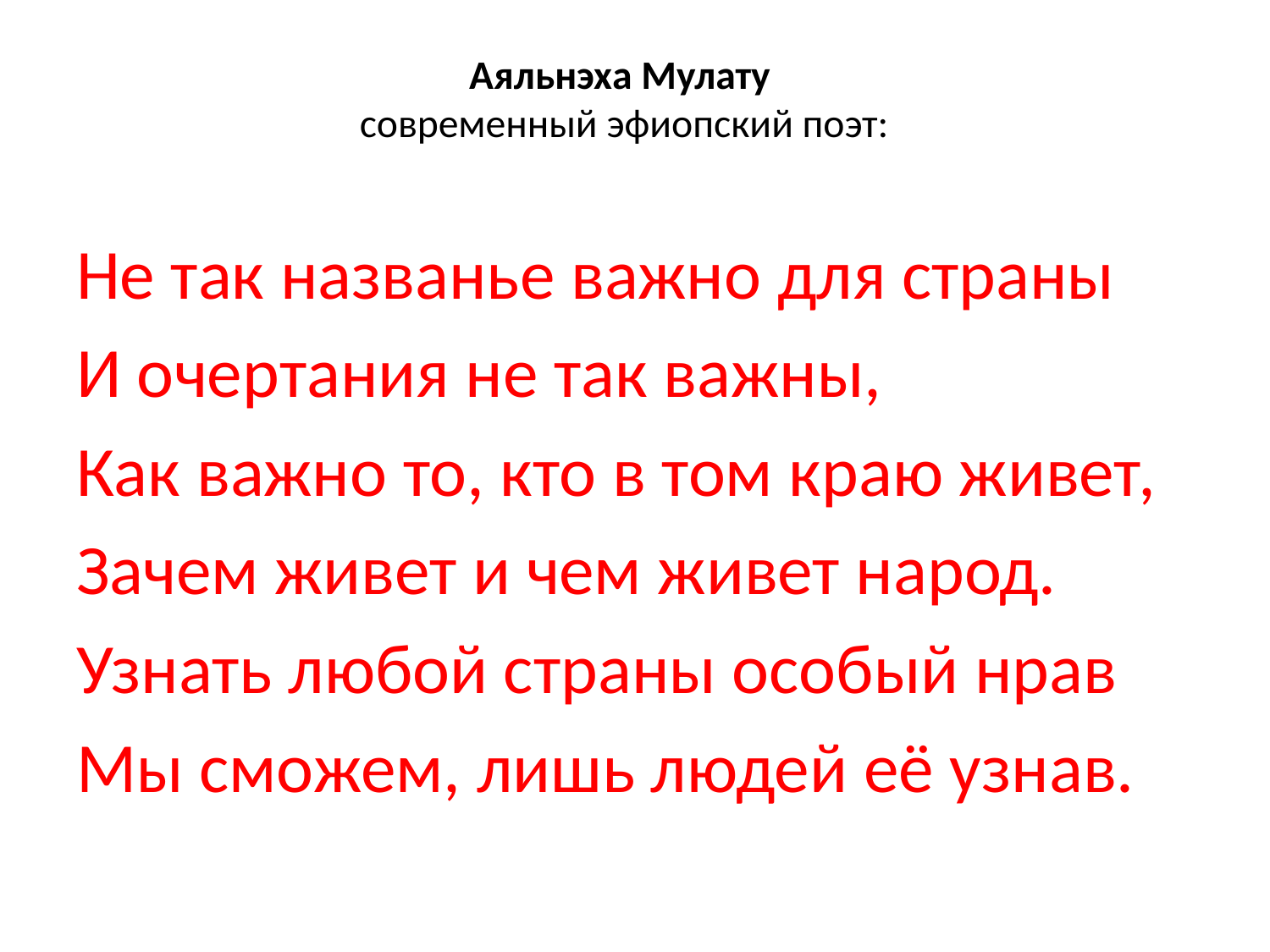

# Аяльнэха Мулату современный эфиопский поэт:
Не так названье важно для страны
И очертания не так важны,
Как важно то, кто в том краю живет,
Зачем живет и чем живет народ.
Узнать любой страны особый нрав
Мы сможем, лишь людей её узнав.